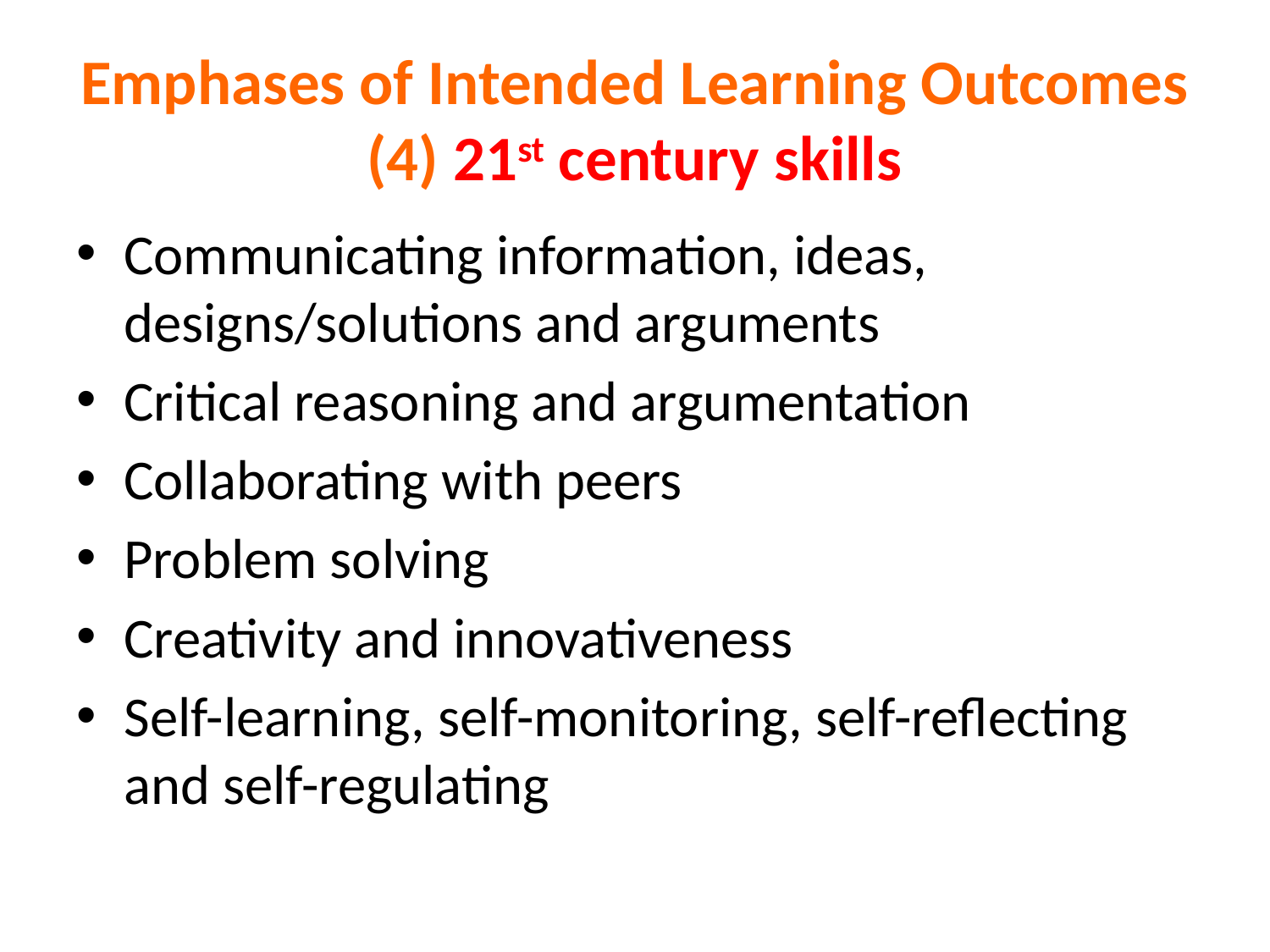

# Emphases of Intended Learning Outcomes (4) 21st century skills
Communicating information, ideas, designs/solutions and arguments
Critical reasoning and argumentation
Collaborating with peers
Problem solving
Creativity and innovativeness
Self-learning, self-monitoring, self-reflecting and self-regulating